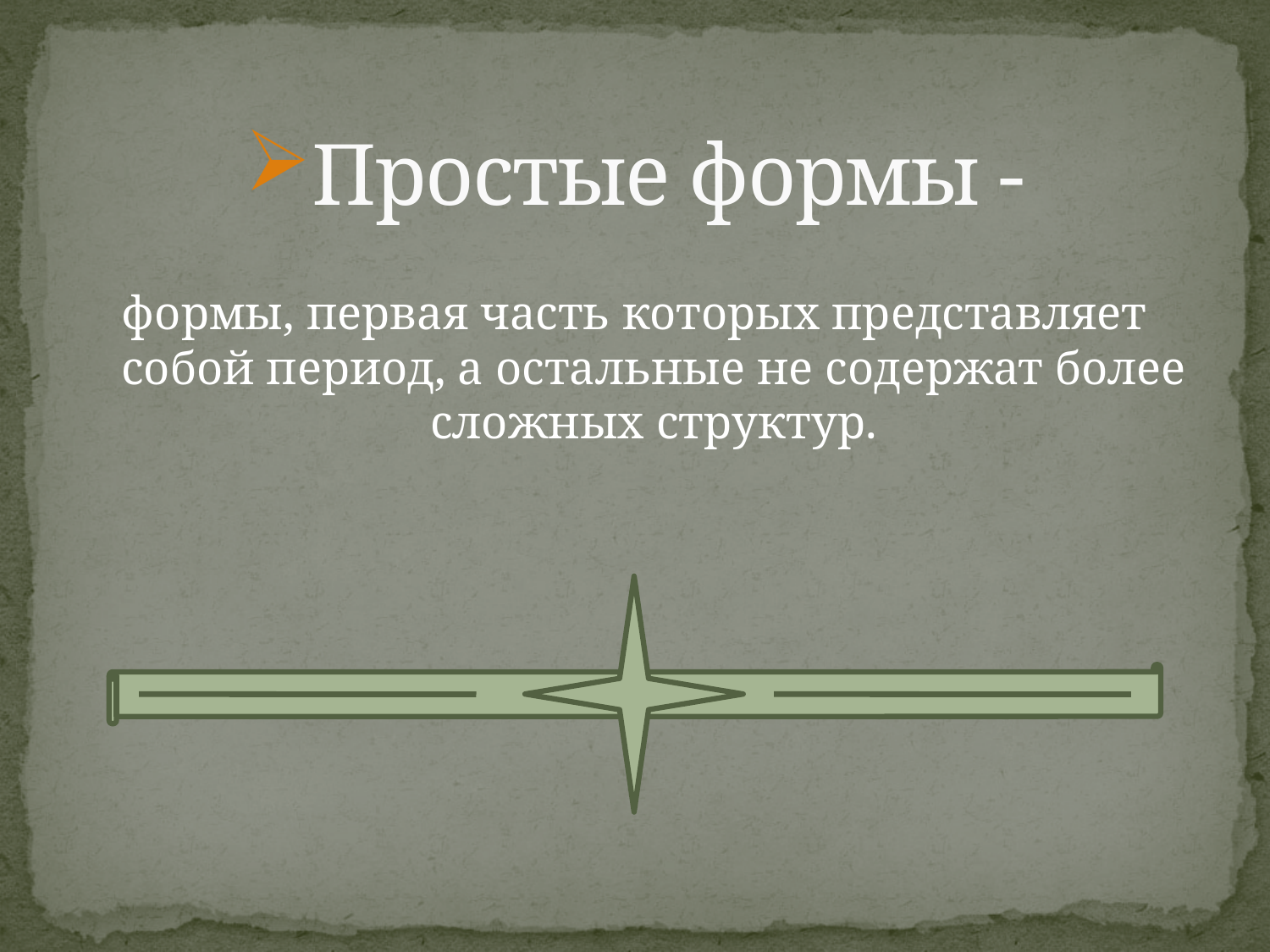

# Простые формы -

формы, первая часть которых представляет собой период, а остальные не содержат более сложных структур.